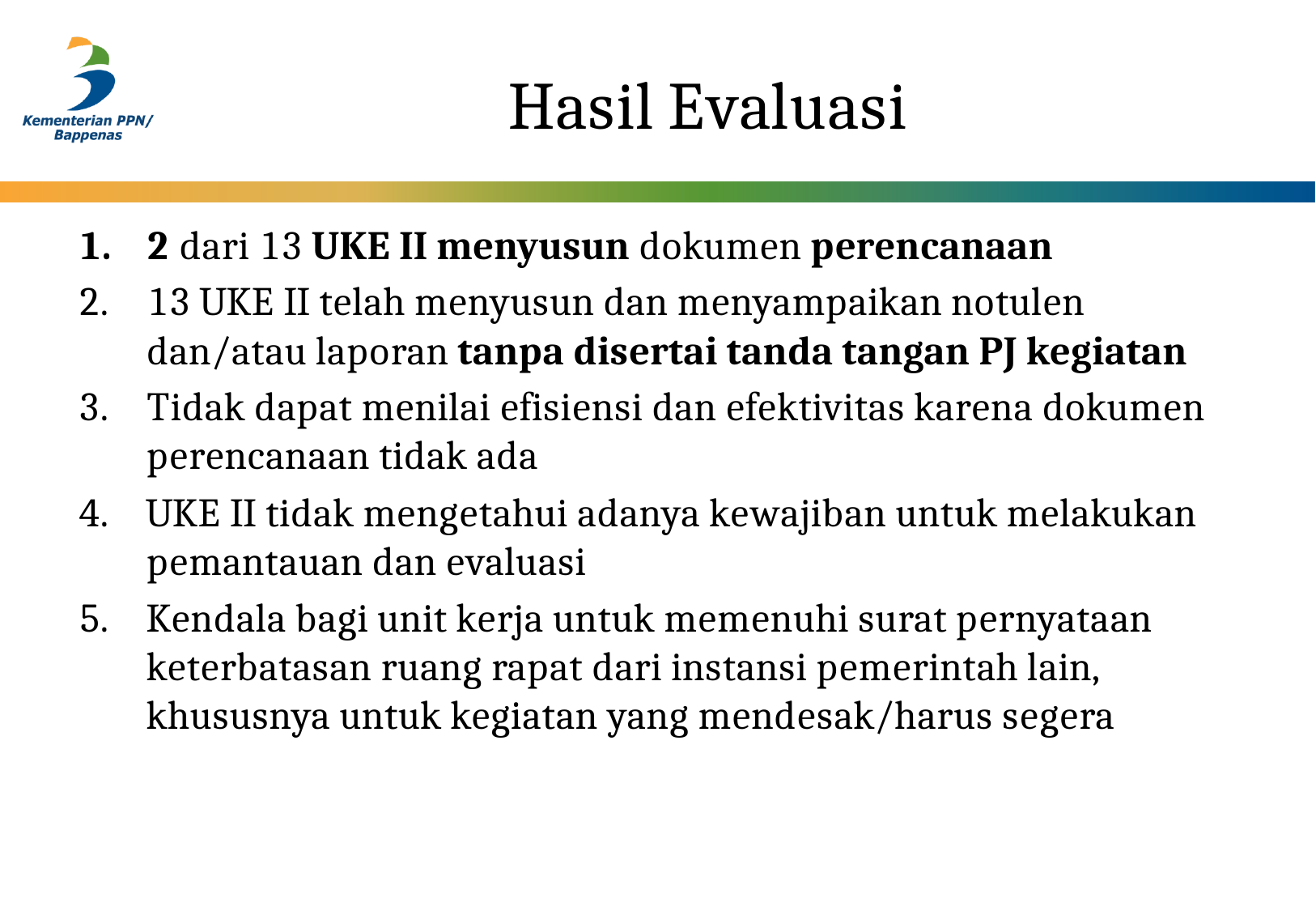

# Hasil Evaluasi
2 dari 13 UKE II menyusun dokumen perencanaan
13 UKE II telah menyusun dan menyampaikan notulen dan/atau laporan tanpa disertai tanda tangan PJ kegiatan
Tidak dapat menilai efisiensi dan efektivitas karena dokumen perencanaan tidak ada
UKE II tidak mengetahui adanya kewajiban untuk melakukan pemantauan dan evaluasi
Kendala bagi unit kerja untuk memenuhi surat pernyataan keterbatasan ruang rapat dari instansi pemerintah lain, khususnya untuk kegiatan yang mendesak/harus segera